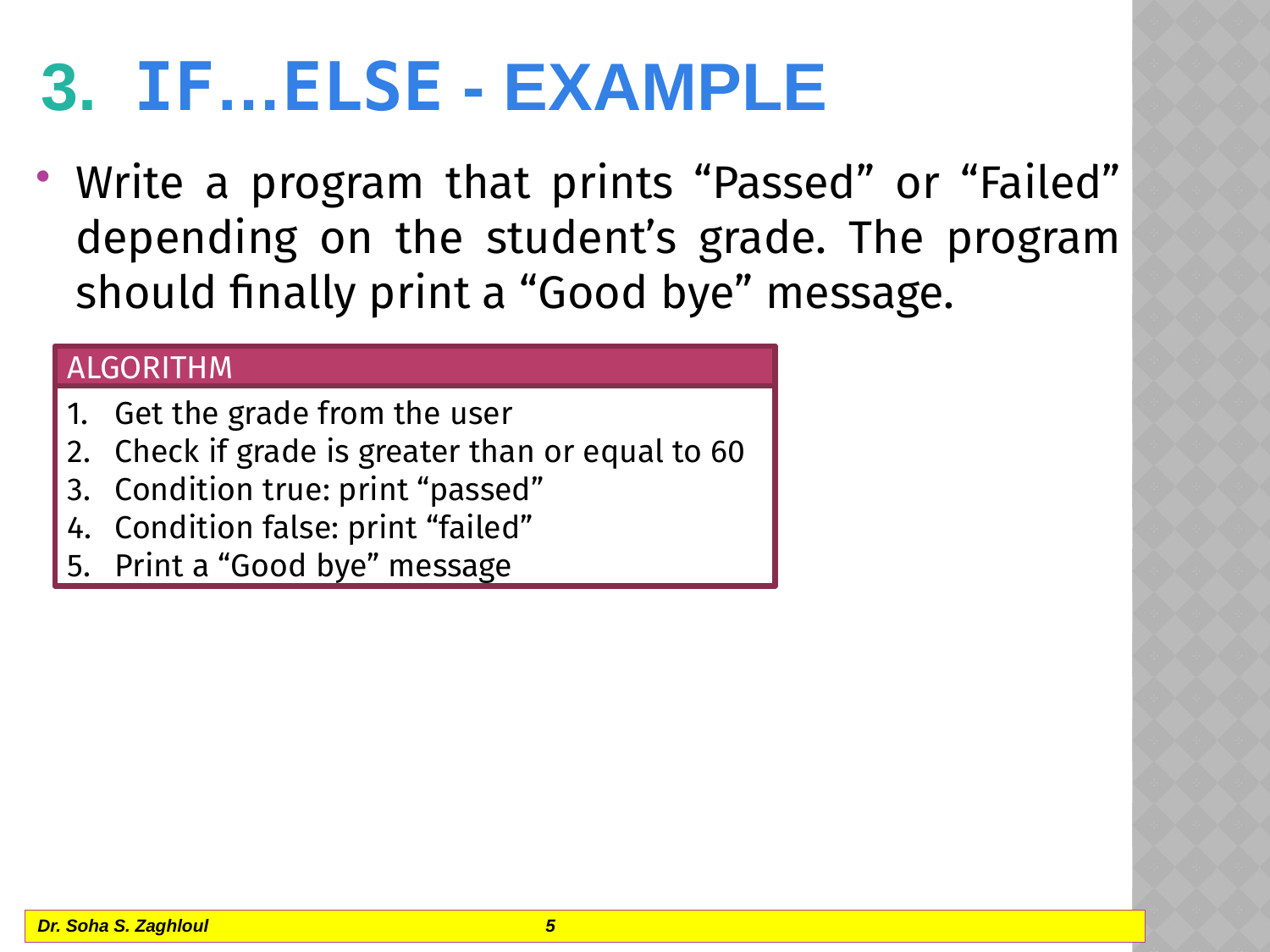

# 3.  if…else - EXAMPLE
Write a program that prints “Passed” or “Failed” depending on the student’s grade. The program should finally print a “Good bye” message.
ALGORITHM
Get the grade from the user
Check if grade is greater than or equal to 60
Condition true: print “passed”
Condition false: print “failed”
Print a “Good bye” message

Dr. Soha S. Zaghloul			5